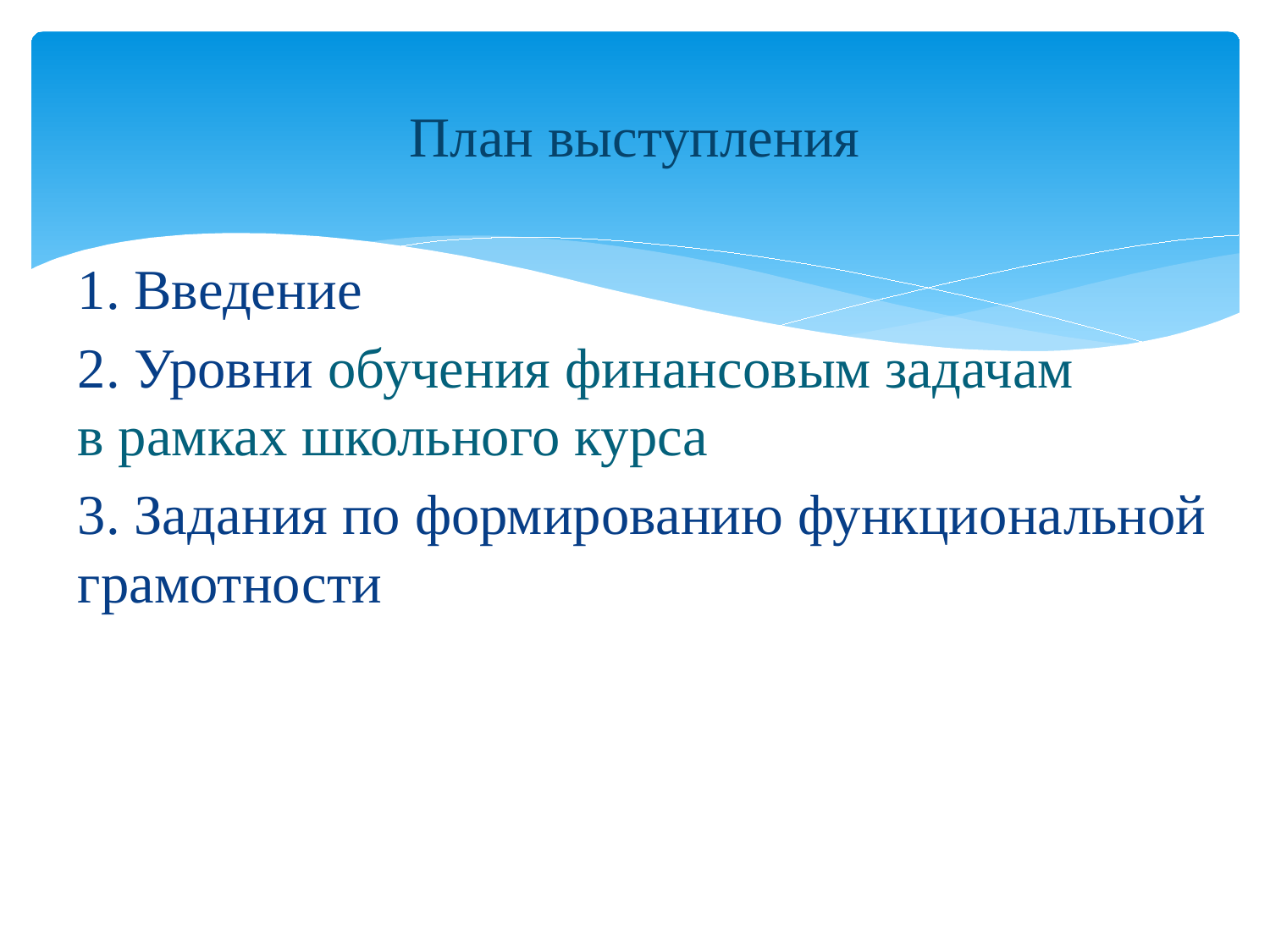

# План выступления
1. Введение
2. Уровни обучения финансовым задачам
в рамках школьного курса
3. Задания по формированию функциональной грамотности